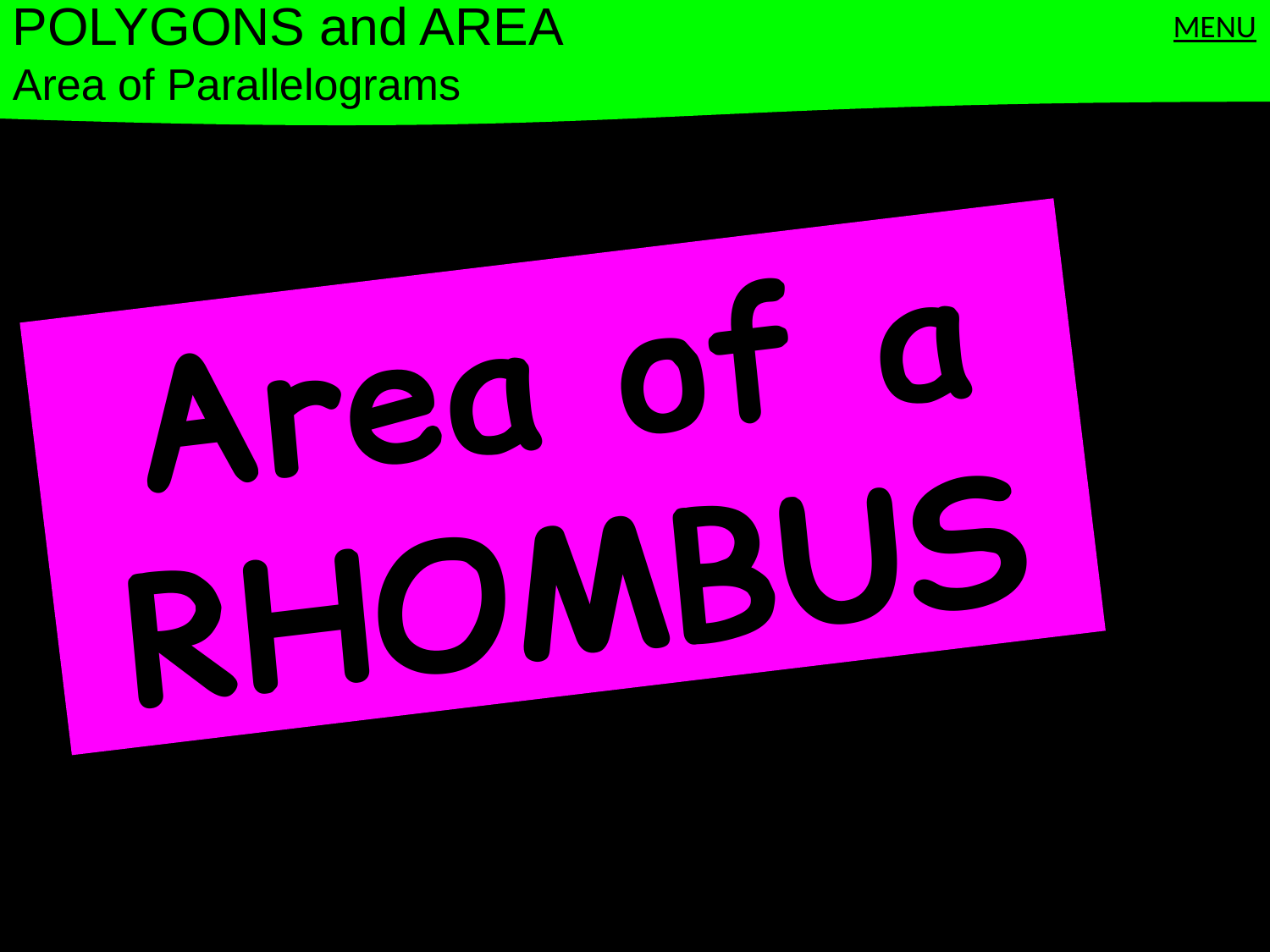

POLYGONS and AREA
Area of Parallelograms
MENU
Area of a RHOMBUS